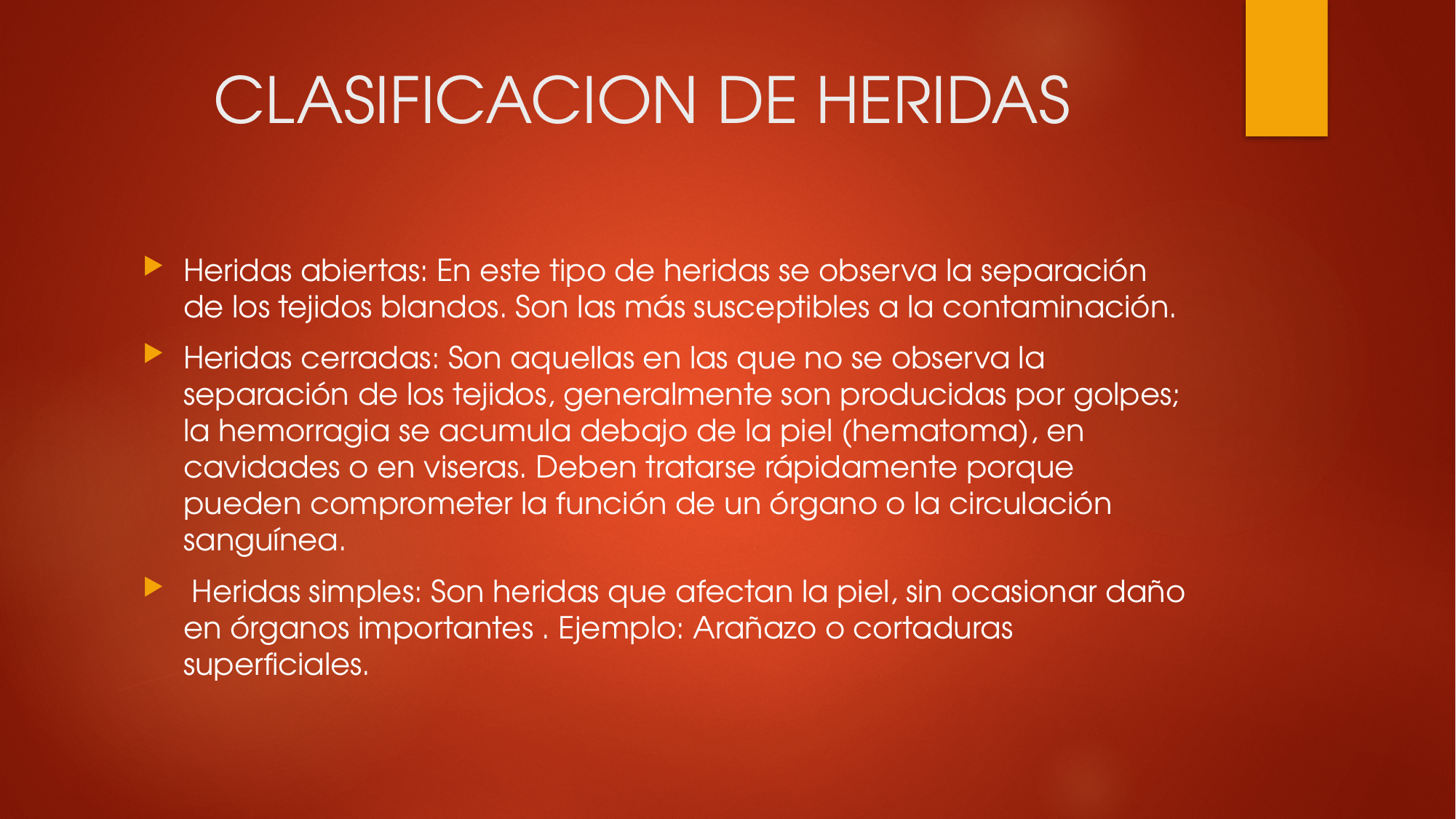

# CLASIFICACION DE HERIDAS
Heridas abiertas: En este tipo de heridas se observa la separación de los tejidos blandos. Son las más susceptibles a la contaminación.
Heridas cerradas: Son aquellas en las que no se observa la separación de los tejidos, generalmente son producidas por golpes; la hemorragia se acumula debajo de la piel (hematoma), en cavidades o en viseras. Deben tratarse rápidamente porque pueden comprometer la función de un órgano o la circulación sanguínea.
 Heridas simples: Son heridas que afectan la piel, sin ocasionar daño en órganos importantes . Ejemplo: Arañazo o cortaduras superficiales.